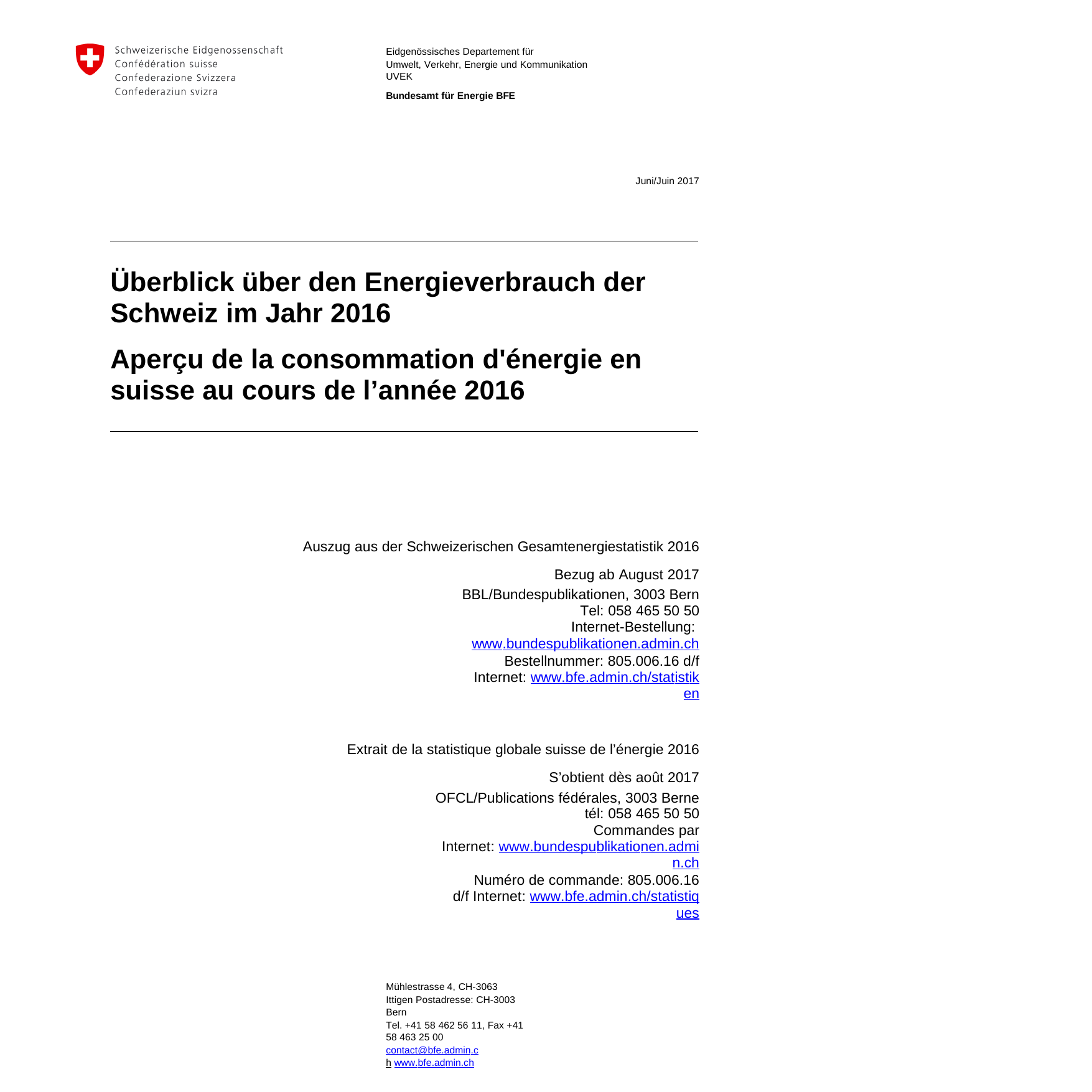

Eidgenössisches Departement für
Umwelt, Verkehr, Energie und Kommunikation UVEK
Bundesamt für Energie BFE
Juni/Juin 2017

Überblick über den Energieverbrauch der Schweiz im Jahr 2016
Aperçu de la consommation d'énergie en suisse au cours de l’année 2016

Auszug aus der Schweizerischen Gesamtenergiestatistik 2016
Bezug ab August 2017 BBL/Bundespublikationen, 3003 Bern
Tel: 058 465 50 50
Internet-Bestellung: www.bundespublikationen.admin.ch
Bestellnummer: 805.006.16 d/f Internet: www.bfe.admin.ch/statistiken
Extrait de la statistique globale suisse de l’énergie 2016
S’obtient dès août 2017 OFCL/Publications fédérales, 3003 Berne
tél: 058 465 50 50
Commandes par Internet: www.bundespublikationen.admin.ch
Numéro de commande: 805.006.16 d/f Internet: www.bfe.admin.ch/statistiques
Mühlestrasse 4, CH-3063 Ittigen Postadresse: CH-3003 Bern
Tel. +41 58 462 56 11, Fax +41 58 463 25 00
contact@bfe.admin.ch www.bfe.admin.ch